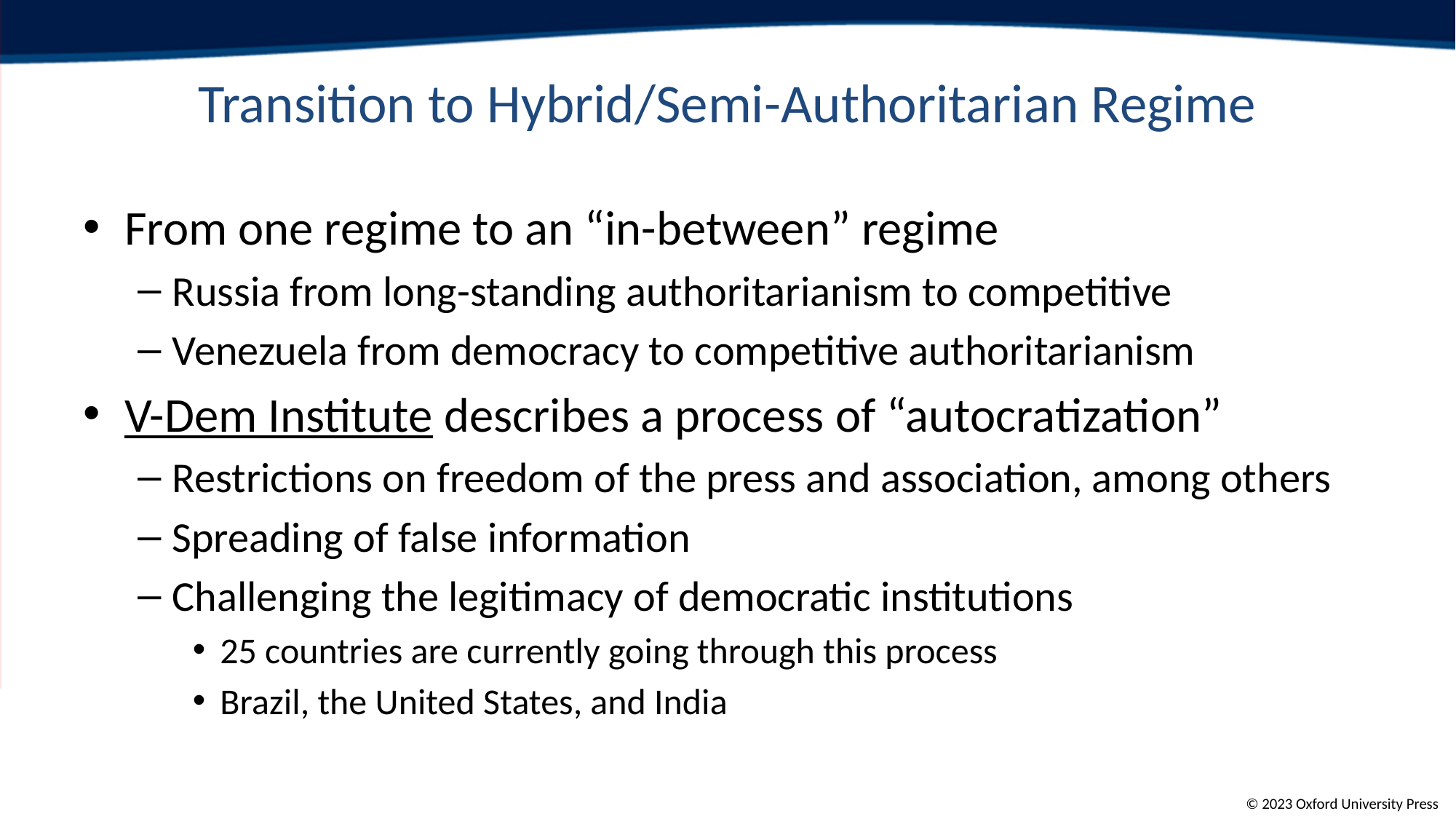

# Transition to Hybrid/Semi-Authoritarian Regime
From one regime to an “in-between” regime
Russia from long-standing authoritarianism to competitive
Venezuela from democracy to competitive authoritarianism
V-Dem Institute describes a process of “autocratization”
Restrictions on freedom of the press and association, among others
Spreading of false information
Challenging the legitimacy of democratic institutions
25 countries are currently going through this process
Brazil, the United States, and India